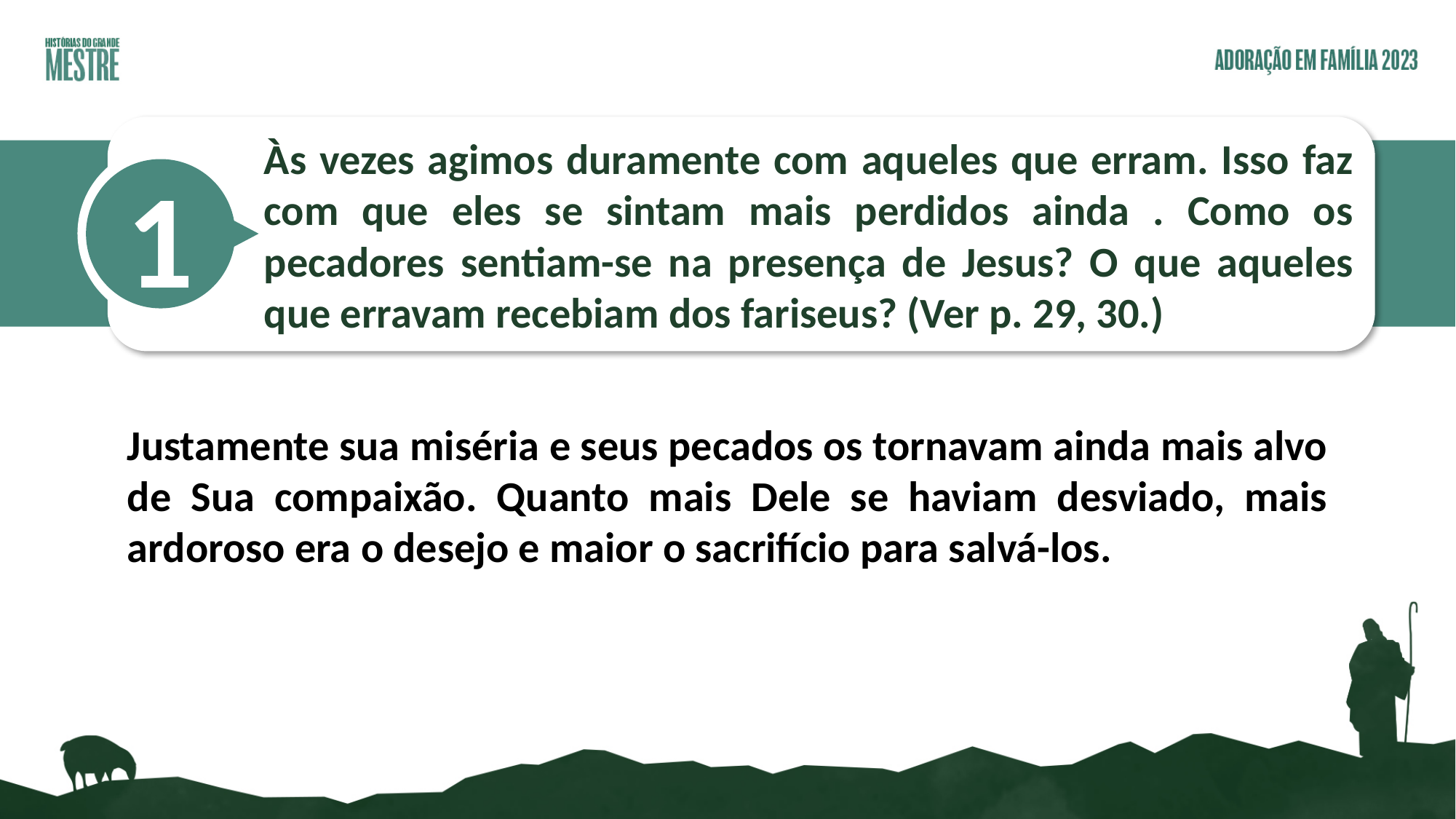

Às vezes agimos duramente com aqueles que erram. Isso faz com que eles se sintam mais perdidos ainda . Como os pecadores sentiam-se na presença de Jesus? O que aqueles que erravam recebiam dos fariseus? (Ver p. 29, 30.)

1

Justamente sua miséria e seus pecados os tornavam ainda mais alvo de Sua compaixão. Quanto mais Dele se haviam desviado, mais ardoroso era o desejo e maior o sacrifício para salvá-los.